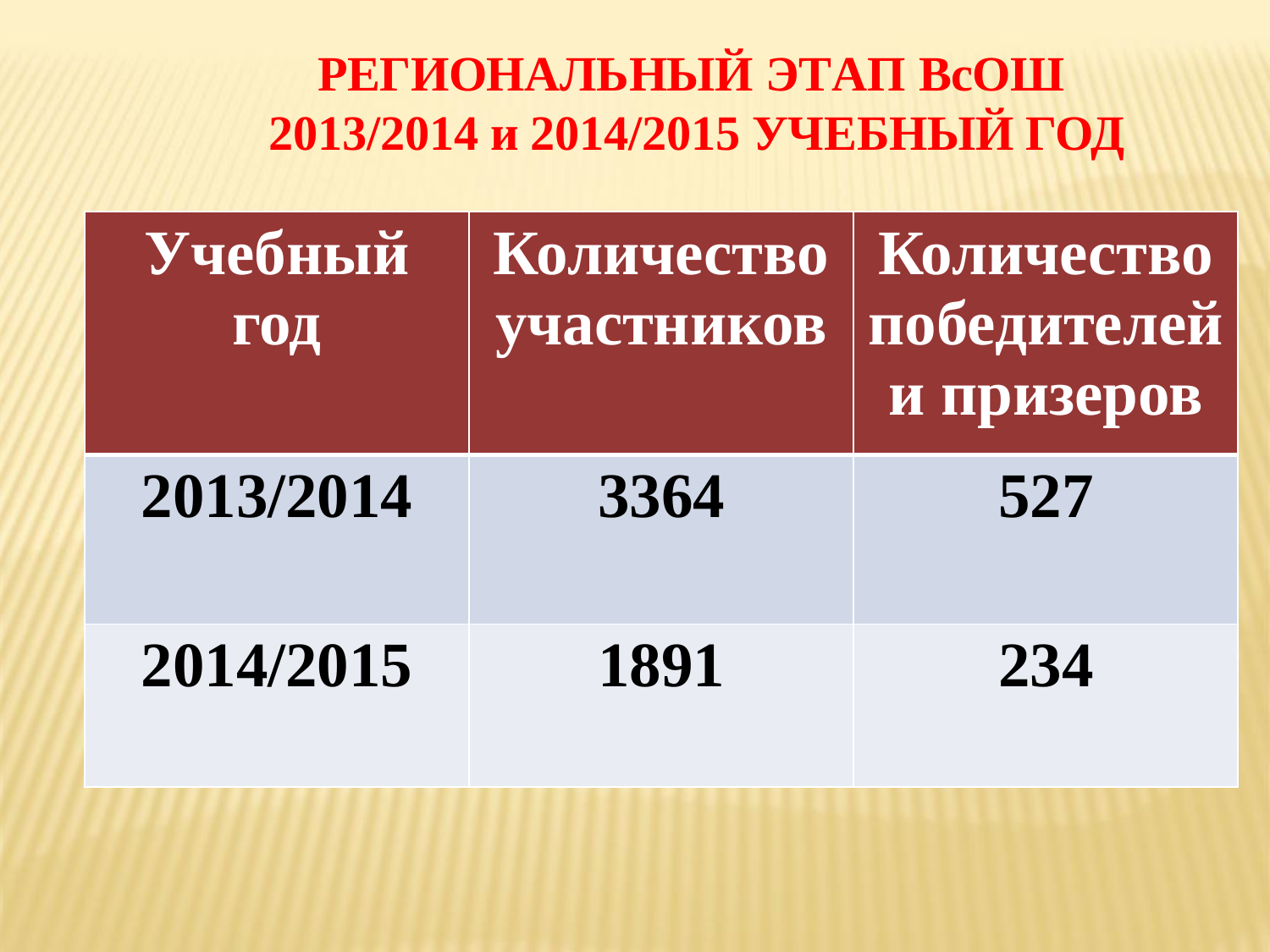

РЕГИОНАЛЬНЫЙ ЭТАП ВсОШ
2013/2014 и 2014/2015 УЧЕБНЫЙ ГОД

| Учебный год | Количество участников | Количество победителей и призеров |
| --- | --- | --- |
| 2013/2014 | 3364 | 527 |
| 2014/2015 | 1891 | 234 |